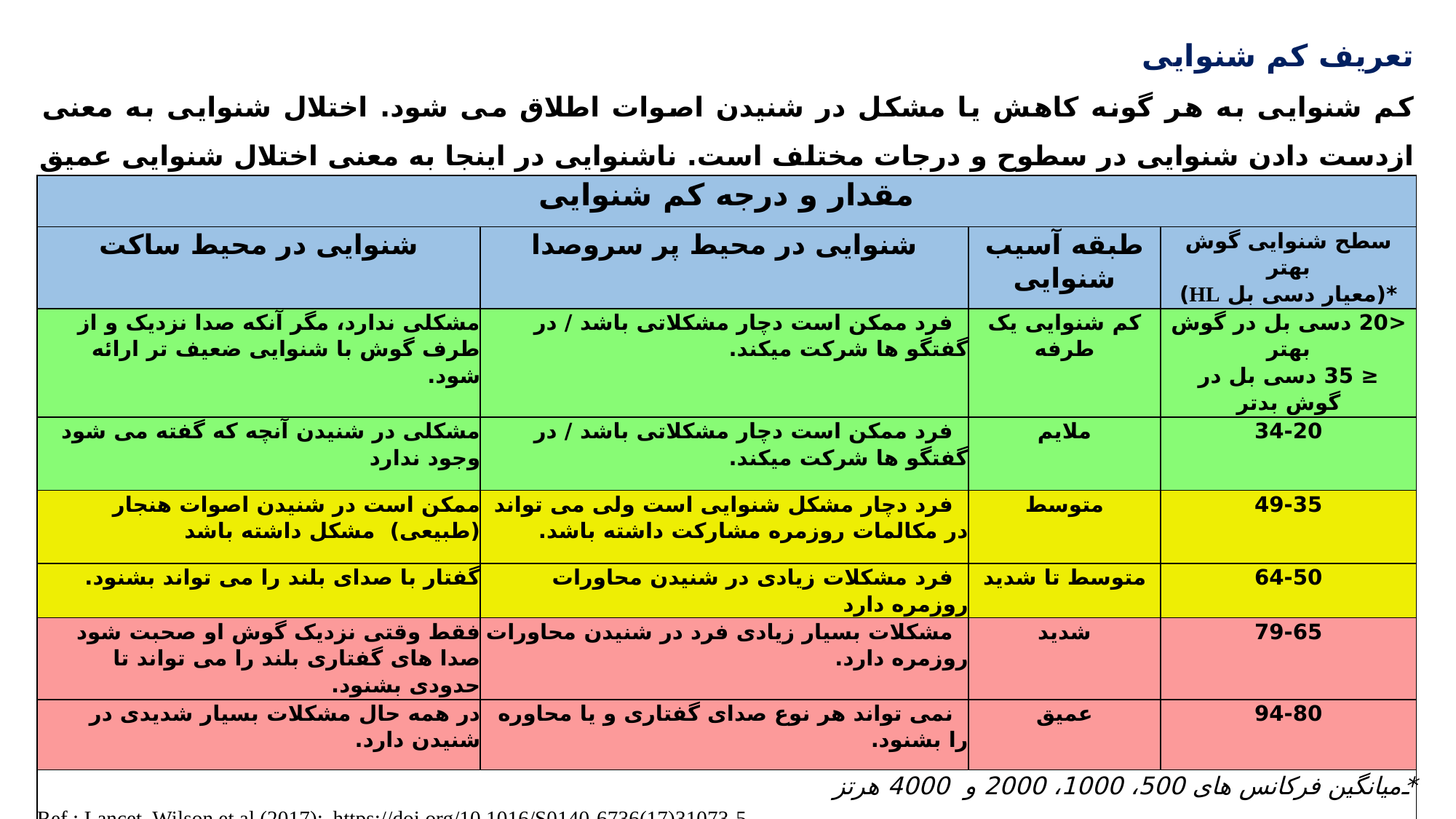

تعریف کم شنوایی
کم شنوایی به هر گونه کاهش یا مشکل در شنیدن اصوات اطلاق می شود. اختلال شنوایی به معنی ازدست دادن شنوایی در سطوح و درجات مختلف است. ناشنوایی در اینجا به معنی اختلال شنوایی عمیق است.
| مقدار و درجه کم شنوایی |  |  |  |
| --- | --- | --- | --- |
| شنوایی در محیط ساکت | شنوایی در محیط پر سروصدا | طبقه آسیب شنوایی | سطح شنوایی گوش بهتر \*(معیار دسی بل HL) |
| مشکلی ندارد، مگر آنکه صدا نزدیک و از طرف گوش با شنوایی ضعیف تر ارائه شود. | فرد ممکن است دچار مشکلاتی باشد / در گفتگو ها شرکت میکند. | کم شنوایی یک طرفه | <20 دسی بل در گوش بهتر ≤ 35 دسی بل در گوش بدتر |
| مشکلی در شنیدن آنچه که گفته می شود وجود ندارد | فرد ممکن است دچار مشکلاتی باشد / در گفتگو ها شرکت میکند. | ملایم | 34-20 |
| ممکن است در شنیدن اصوات هنجار (طبیعی) مشکل داشته باشد | فرد دچار مشکل شنوایی است ولی می تواند در مکالمات روزمره مشارکت داشته باشد. | متوسط | 49-35 |
| گفتار با صدای بلند را می تواند بشنود. | فرد مشکلات زیادی در شنیدن محاورات روزمره دارد | متوسط تا شدید | 64-50 |
| فقط وقتی نزدیک گوش او صحبت شود صدا های گفتاری بلند را می تواند تا حدودی بشنود. | مشکلات بسیار زیادی فرد در شنیدن محاورات روزمره دارد. | شدید | 79-65 |
| در همه حال مشکلات بسیار شدیدی در شنیدن دارد. | نمی تواند هر نوع صدای گفتاری و یا محاوره را بشنود. | عمیق | 94-80 |
| \*میانگین فرکانس های 500، 1000، 2000 و 4000 هرتز Ref.: Lancet, Wilson et al (2017); https://doi.org/10.1016/S0140-6736(17)31073-5 |  |  |  |
WHO, 2005